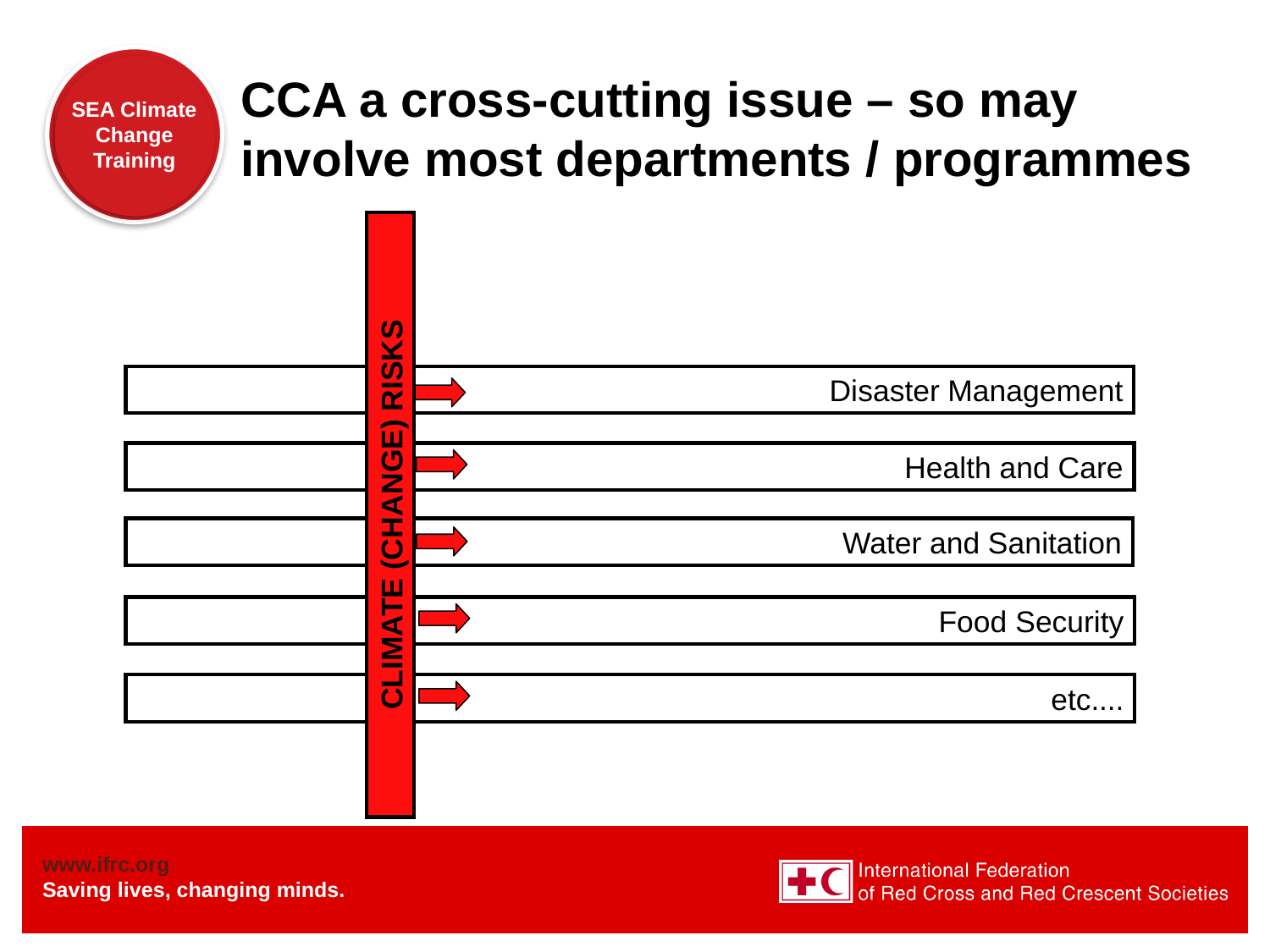

CCA a cross-cutting issue – so may involve most departments / programmes
Disaster Management

Health and Care

CLIMATE (CHANGE) RISKS
Water and Sanitation

Food Security

etc....